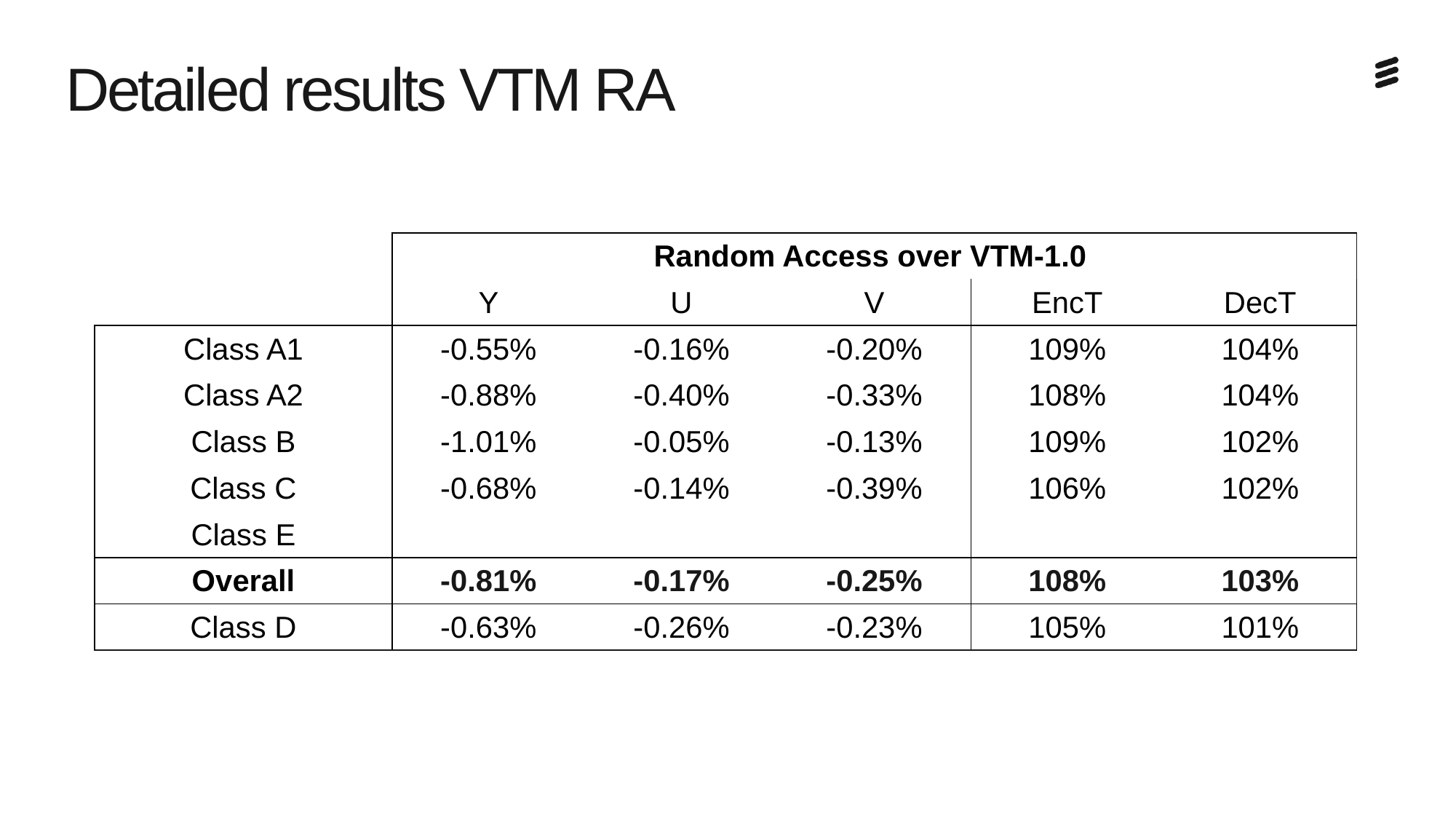

# Detailed results VTM RA
|  | Random Access over VTM-1.0 |  |  |  |  |
| --- | --- | --- | --- | --- | --- |
|  | Y | U | V | EncT | DecT |
| Class A1 | -0.55% | -0.16% | -0.20% | 109% | 104% |
| Class A2 | -0.88% | -0.40% | -0.33% | 108% | 104% |
| Class B | -1.01% | -0.05% | -0.13% | 109% | 102% |
| Class C | -0.68% | -0.14% | -0.39% | 106% | 102% |
| Class E |  |  |  |  |  |
| Overall | -0.81% | -0.17% | -0.25% | 108% | 103% |
| Class D | -0.63% | -0.26% | -0.23% | 105% | 101% |